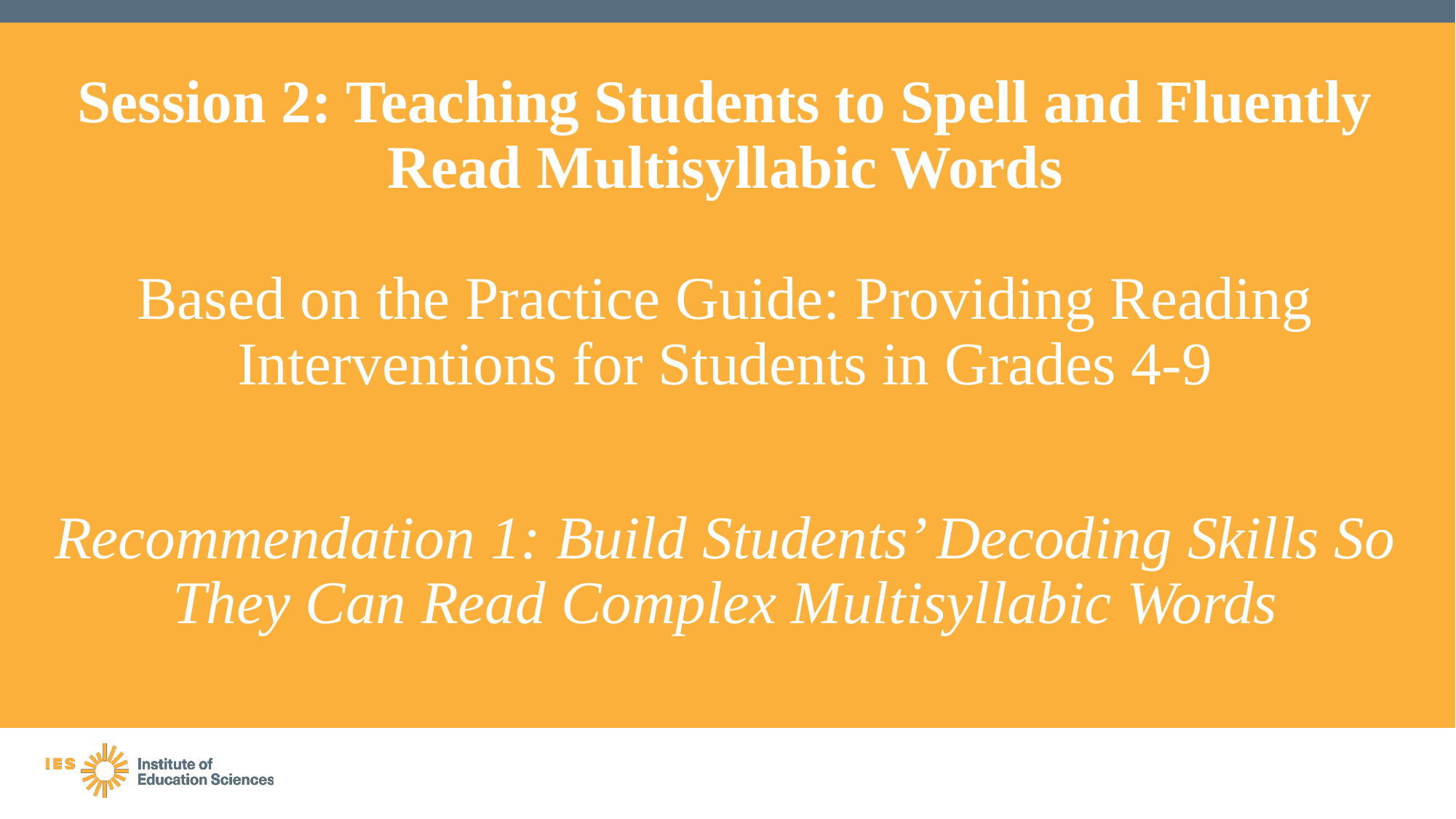

# Session 2: Teaching Students to Spell and Fluently Read Multisyllabic Words Based on the Practice Guide: Providing Reading Interventions for Students in Grades 4-9
Recommendation 1: Build Students’ Decoding Skills So They Can Read Complex Multisyllabic Words